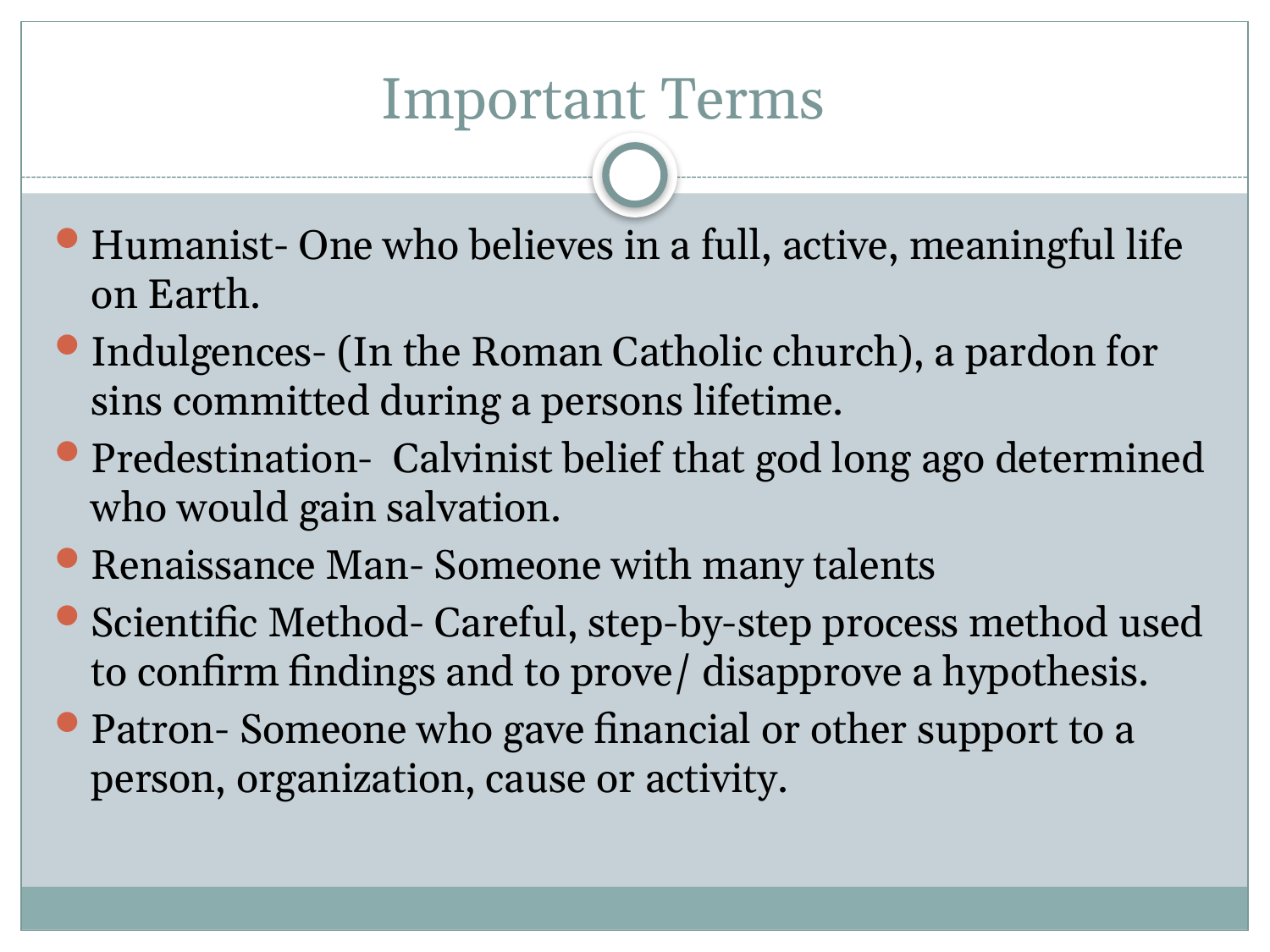

# Important Terms
Humanist- One who believes in a full, active, meaningful life on Earth.
Indulgences- (In the Roman Catholic church), a pardon for sins committed during a persons lifetime.
Predestination-  Calvinist belief that god long ago determined who would gain salvation.
Renaissance Man- Someone with many talents
Scientific Method- Careful, step-by-step process method used to confirm findings and to prove/ disapprove a hypothesis.
Patron- Someone who gave financial or other support to a person, organization, cause or activity.